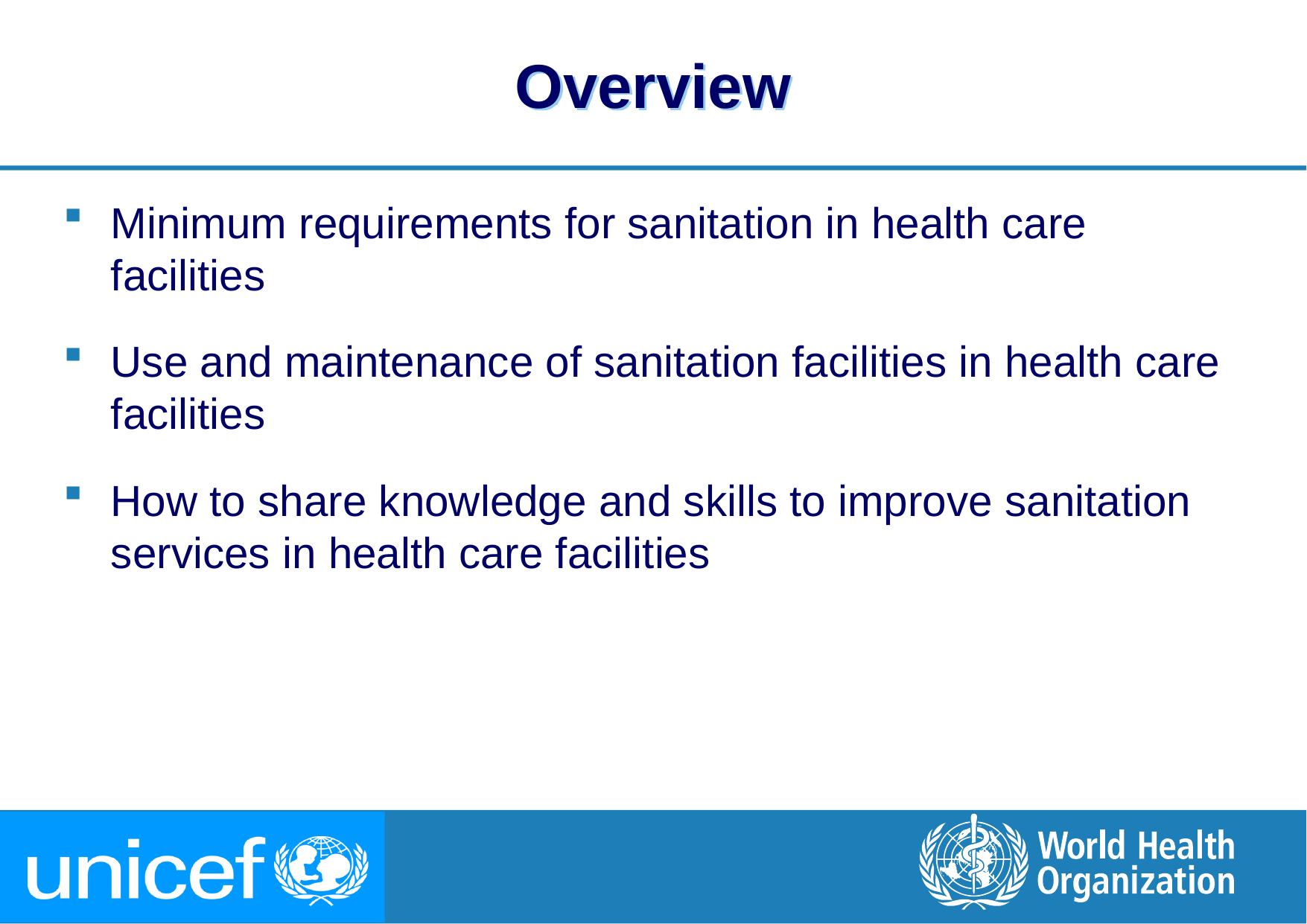

# Overview
Minimum requirements for sanitation in health care facilities
Use and maintenance of sanitation facilities in health care facilities
How to share knowledge and skills to improve sanitation services in health care facilities